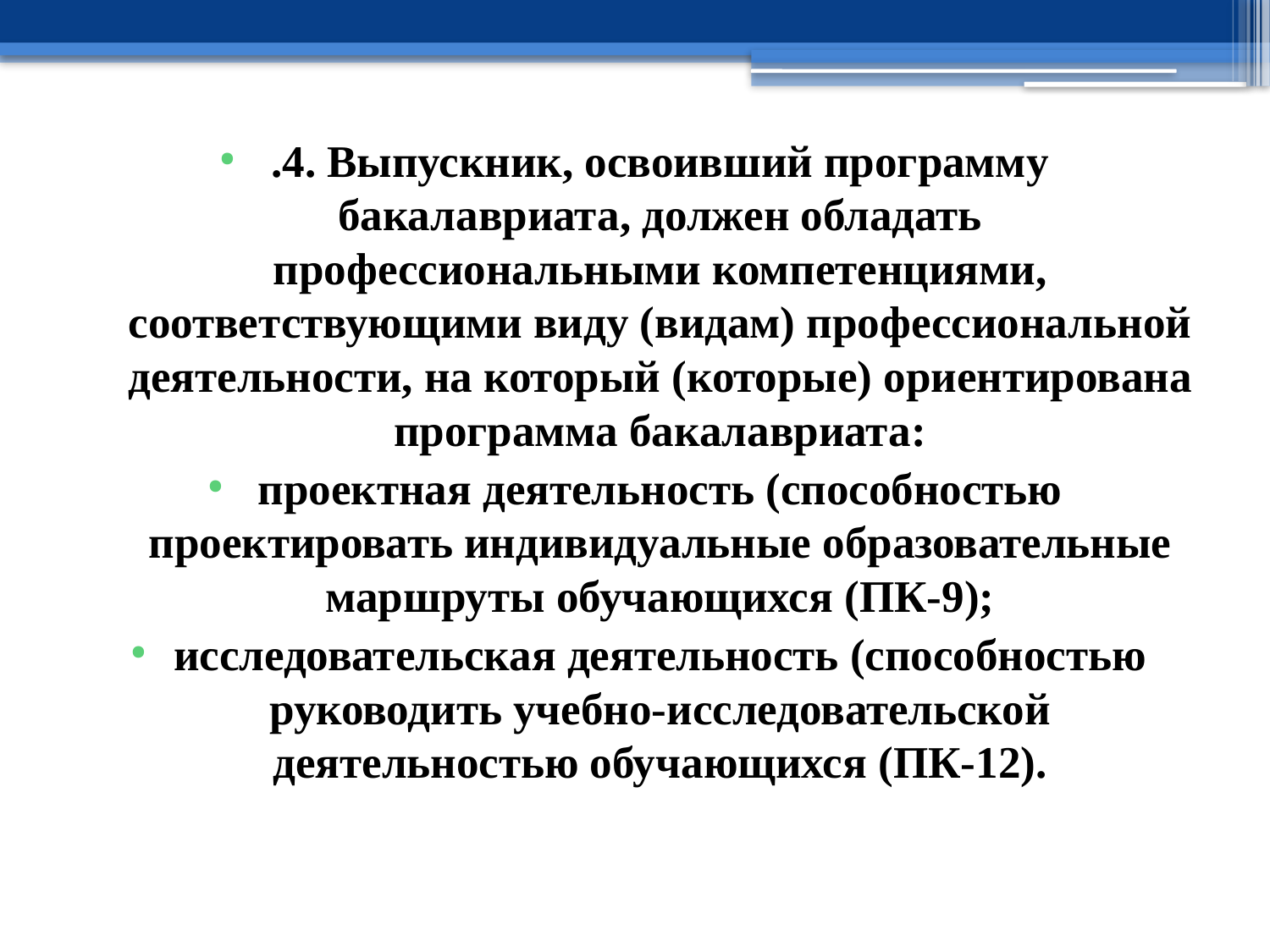

.4. Выпускник, освоивший программу бакалавриата, должен обладать профессиональными компетенциями, соответствующими виду (видам) профессиональной деятельности, на который (которые) ориентирована программа бакалавриата:
проектная деятельность (способностью проектировать индивидуальные образовательные маршруты обучающихся (ПК-9);
исследовательская деятельность (способностью руководить учебно-исследовательской деятельностью обучающихся (ПК-12).

#